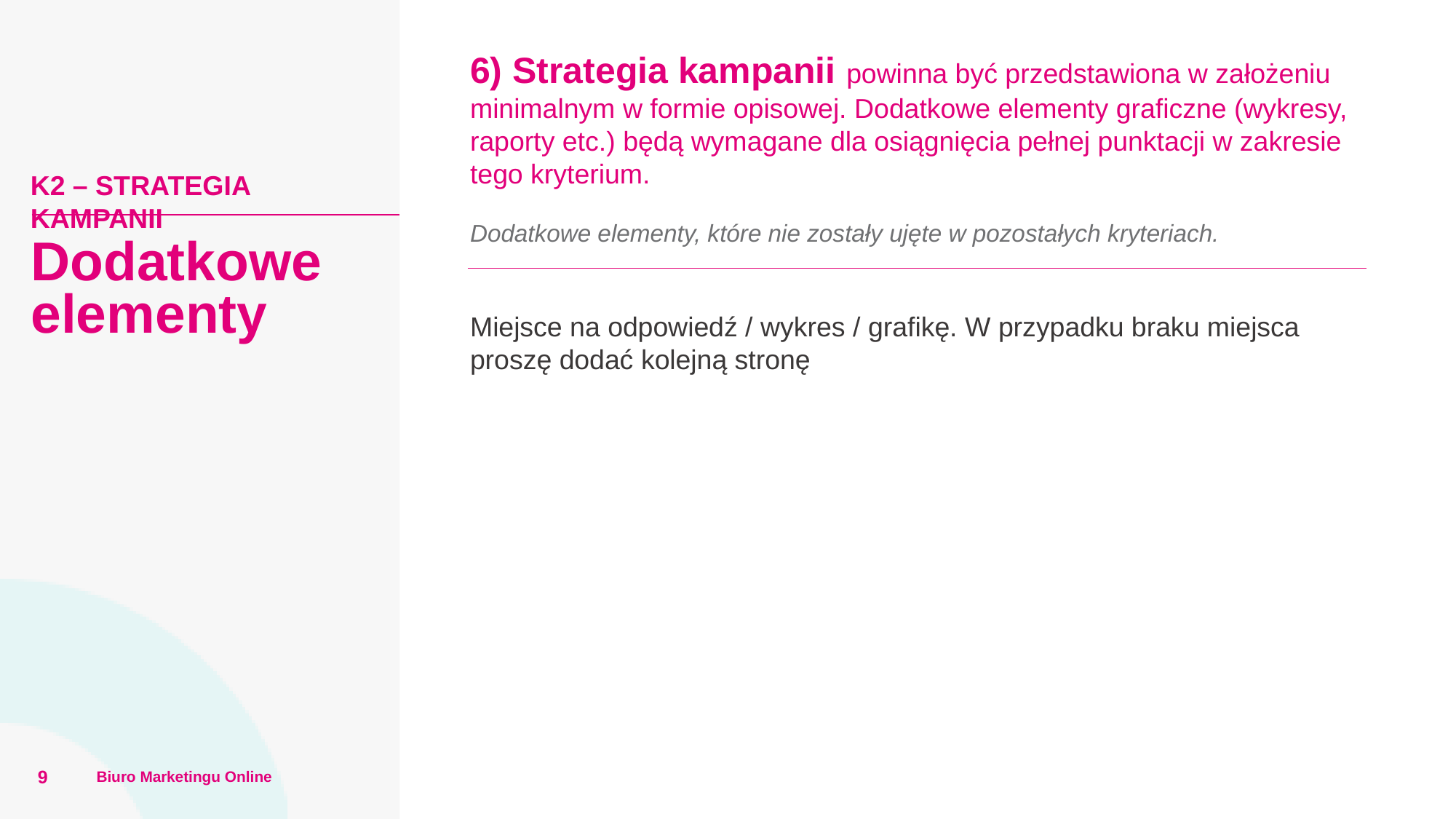

6) Strategia kampanii powinna być przedstawiona w założeniu minimalnym w formie opisowej. Dodatkowe elementy graficzne (wykresy, raporty etc.) będą wymagane dla osiągnięcia pełnej punktacji w zakresie tego kryterium.
Dodatkowe elementy, które nie zostały ujęte w pozostałych kryteriach.
K2 – STRATEGIA KAMPANII
Dodatkowe elementy
Miejsce na odpowiedź / wykres / grafikę. W przypadku braku miejsca proszę dodać kolejną stronę